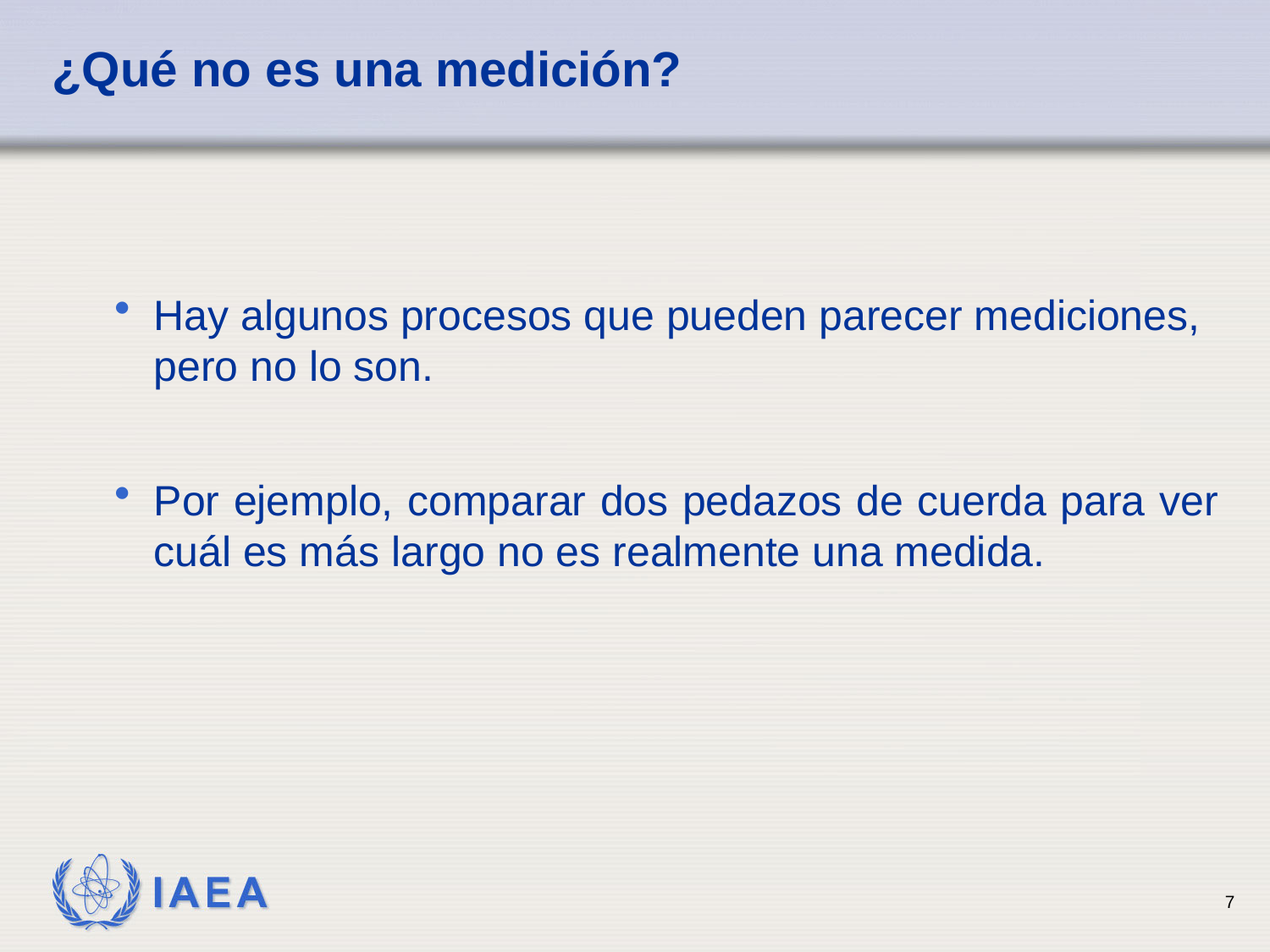

# ¿Qué no es una medición?
Hay algunos procesos que pueden parecer mediciones, pero no lo son.

Por ejemplo, comparar dos pedazos de cuerda para ver cuál es más largo no es realmente una medida.

7